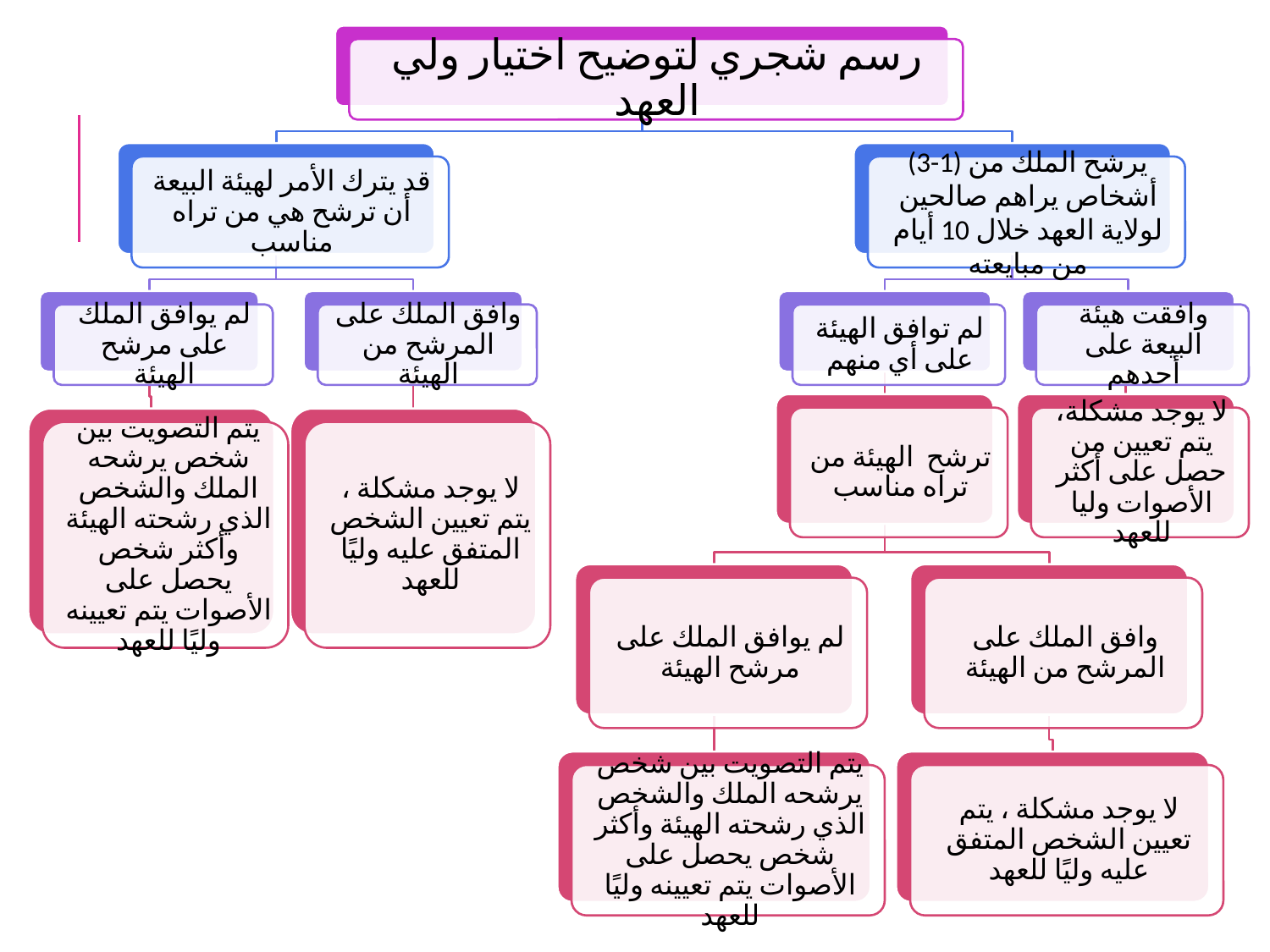

رسم شجري لتوضيح اختيار ولي العهد
يرشح الملك من (1-3) أشخاص يراهم صالحين لولاية العهد خلال 10 أيام من مبايعته
وافقت هيئة البيعة على أحدهم
لا يوجد مشكلة، يتم تعيين من حصل على أكثر الأصوات وليا للعهد
لم توافق الهيئة على أي منهم
ترشح  الهيئة من تراه مناسب
وافق الملك على المرشح من الهيئة
لا يوجد مشكلة ، يتم تعيين الشخص المتفق عليه وليًا للعهد
لم يوافق الملك على مرشح الهيئة
يتم التصويت بين شخص يرشحه الملك والشخص الذي رشحته الهيئة وأكثر شخص يحصل على الأصوات يتم تعيينه وليًا للعهد
قد يترك الأمر لهيئة البيعة أن ترشح هي من تراه مناسب
وافق الملك على المرشح من الهيئة
لا يوجد مشكلة ، يتم تعيين الشخص المتفق عليه وليًا للعهد
لم يوافق الملك على مرشح الهيئة
يتم التصويت بين شخص يرشحه الملك والشخص الذي رشحته الهيئة وأكثر شخص يحصل على الأصوات يتم تعيينه وليًا للعهد
#